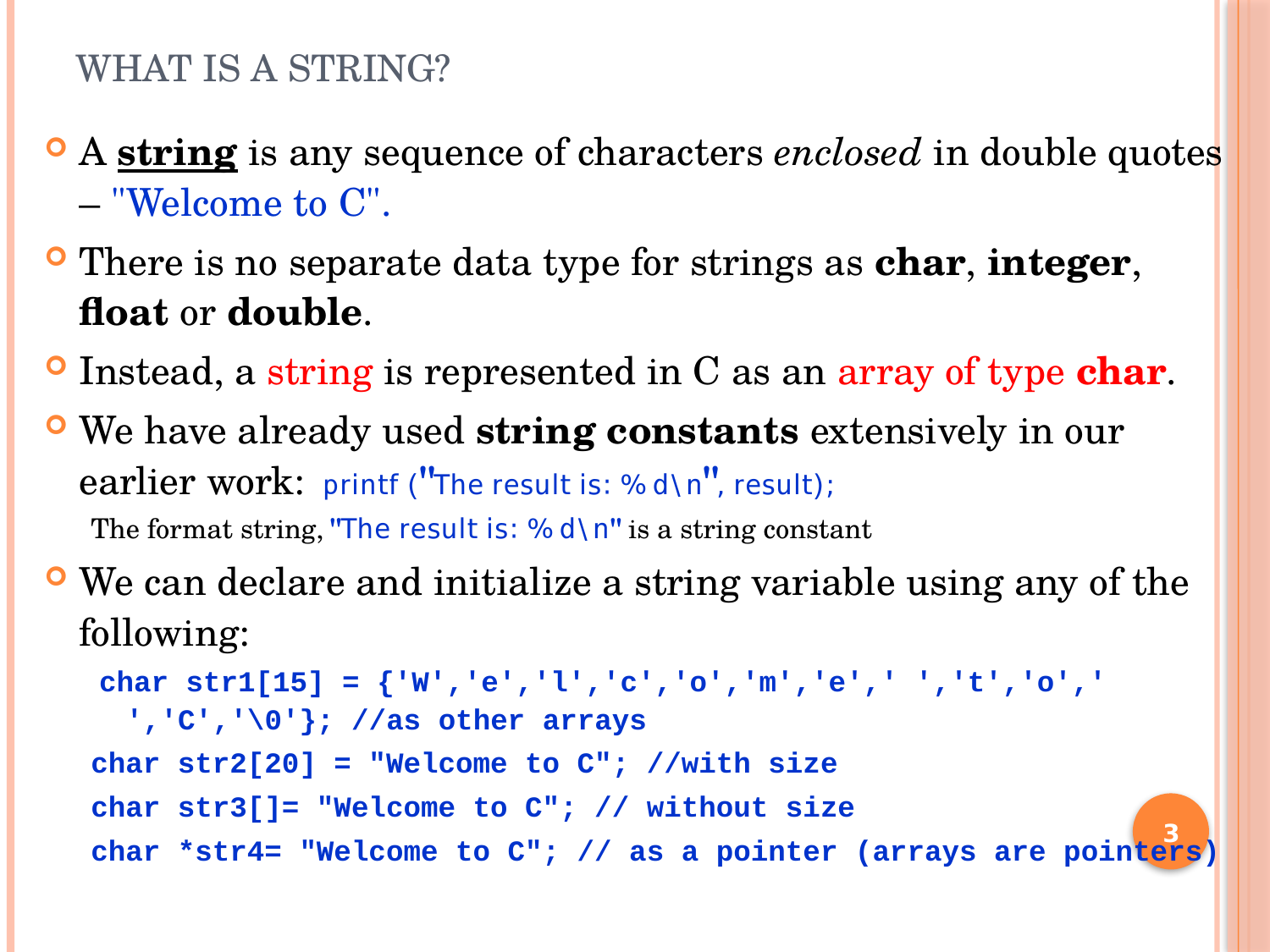

# What is a String?
A string is any sequence of characters enclosed in double quotes – "Welcome to C".
There is no separate data type for strings as char, integer, float or double.
Instead, a string is represented in C as an array of type char.
We have already used string constants extensively in our earlier work:  printf ("The result is: %d\n", result);
The format string, "The result is: %d\n" is a string constant
We can declare and initialize a string variable using any of the following:
 char str1[15] = {'W','e','l','c','o','m','e',' ','t','o',' ','C','\0'}; //as other arrays
char str2[20] = "Welcome to C"; //with size
char str3[]= "Welcome to C"; // without size
char *str4= "Welcome to C"; // as a pointer (arrays are pointers)
3